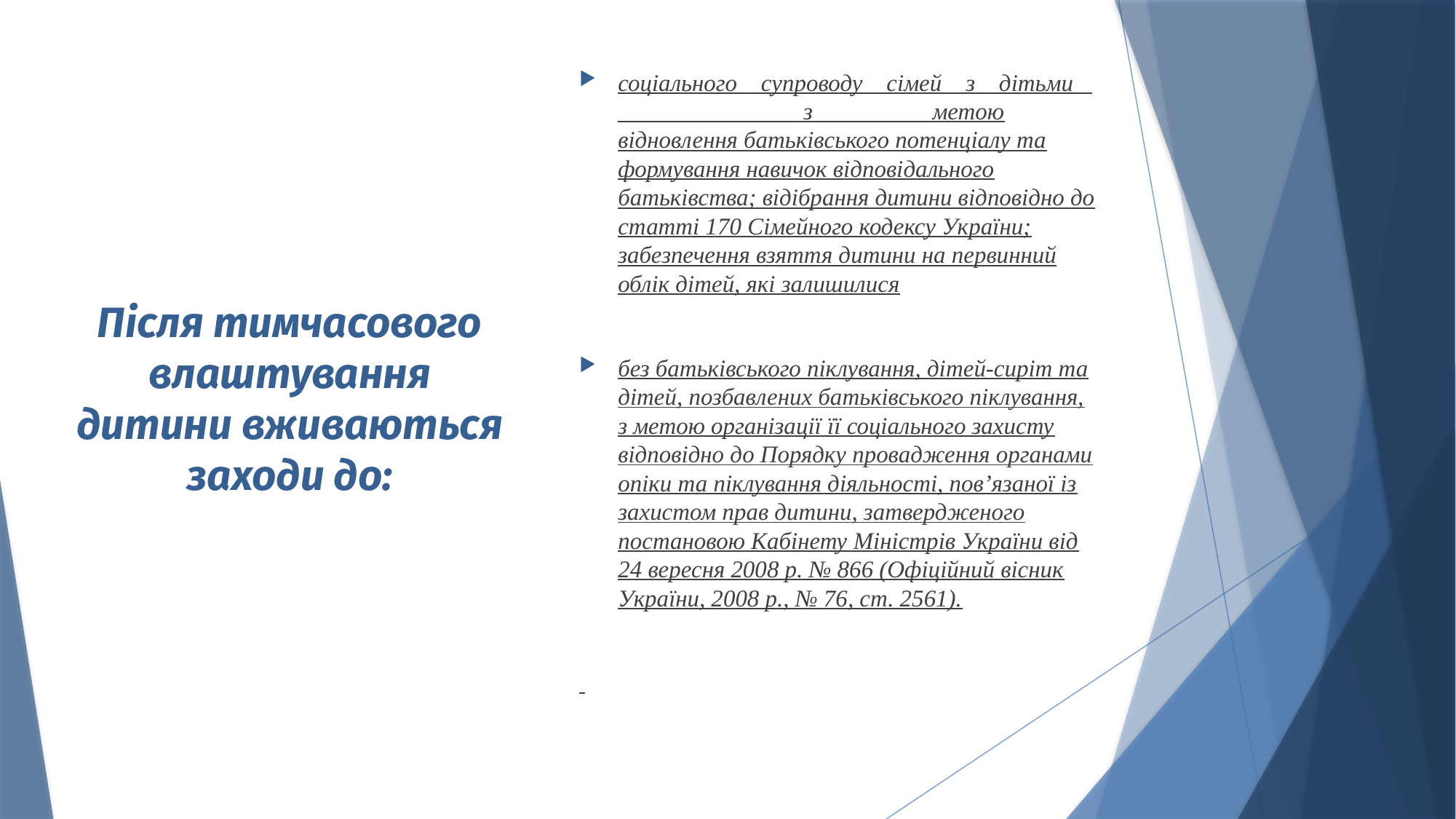

соціального    супроводу    сімей    з    дітьми                                   з                    метою відновлення батьківського потенціалу та формування навичок відповідального батьківства; відібрання дитини відповідно до статті 170 Сімейного кодексу України; забезпечення взяття дитини на первинний облік дітей, які залишилися

без батьківського піклування, дітей-сиріт та дітей, позбавлених батьківського піклування, з метою організації її соціального захисту відповідно до Порядку провадження органами опіки та піклування діяльності, пов’язаної із захистом прав дитини, затвердженого постановою Кабінету Міністрів України від 24 вересня 2008 р. № 866 (Офіційний вісник України, 2008 р., № 76, ст. 2561).

# Після тимчасового влаштування дитини вживаються заходи до: